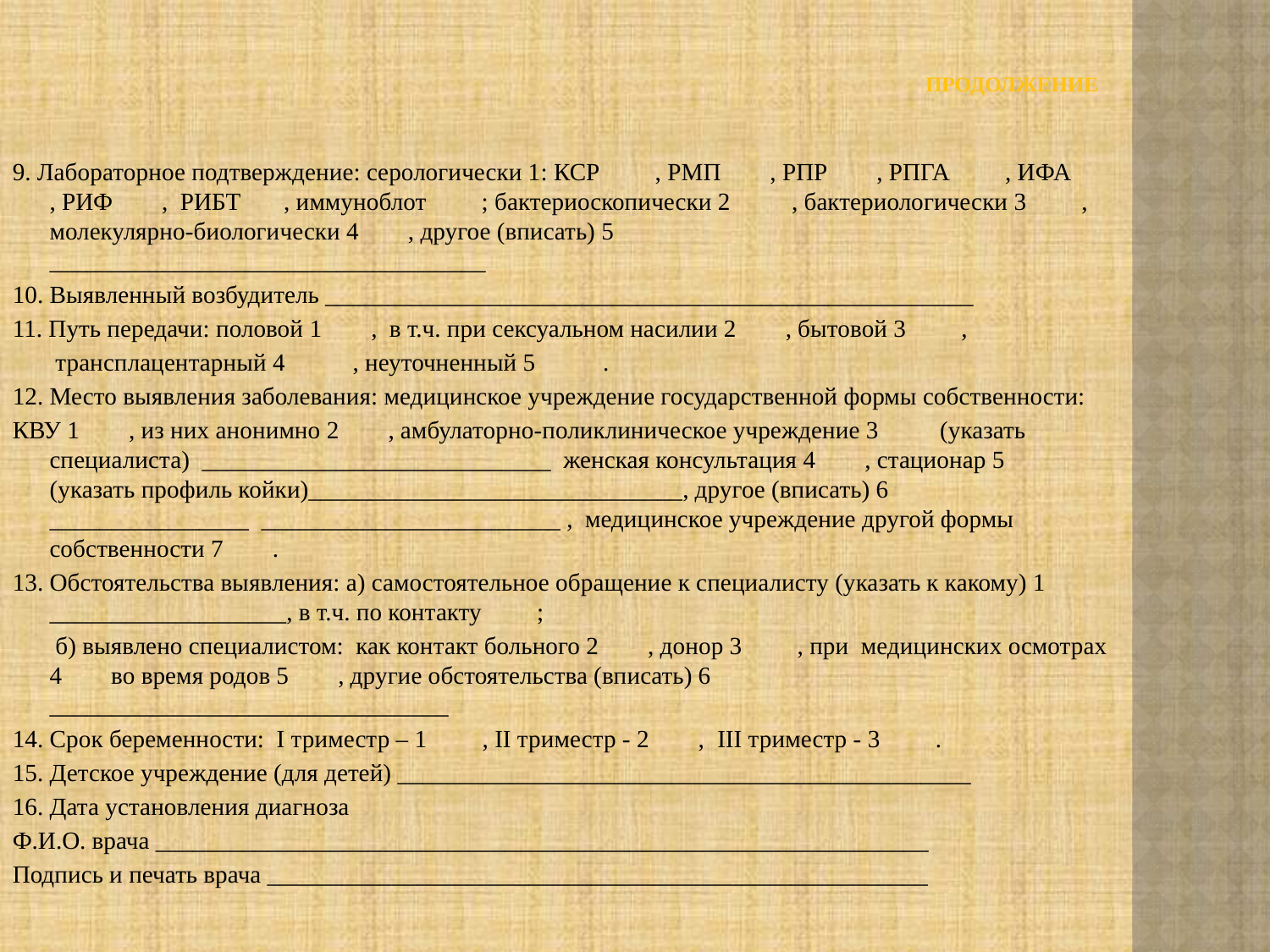

# продолжение

9. Лабораторное подтверждение: серологически 1: КСР         , РМП        , РПР        , РПГА         , ИФА       , РИФ        ,  РИБТ       , иммуноблот         ; бактериоскопически 2          , бактериологически 3         , молекулярно-биологически 4        , другое (вписать) 5          ___________________________________
10. Выявленный возбудитель ____________________________________________________
11. Путь передачи: половой 1        ,  в т.ч. при сексуальном насилии 2        , бытовой 3         ,
       трансплацентарный 4           , неуточненный 5           .
12. Место выявления заболевания: медицинское учреждение государственной формы собственности:
КВУ 1        , из них анонимно 2        , амбулаторно-поликлиническое учреждение 3          (указать специалиста)  ____________________________  женская консультация 4        , стационар 5           (указать профиль койки)______________________________, другое (вписать) 6         ________________  ________________________ ,  медицинское учреждение другой формы собственности 7        .
13. Обстоятельства выявления: а) самостоятельное обращение к специалисту (указать к какому) 1        ___________________, в т.ч. по контакту         ;
       б) выявлено специалистом:  как контакт больного 2        , донор 3         , при  медицинских осмотрах 4        во время родов 5        , другие обстоятельства (вписать) 6             ________________________________
14. Срок беременности:  I триместр – 1         , II триместр - 2        ,  III триместр - 3         .
15. Детское учреждение (для детей) ______________________________________________
16. Дата установления диагноза
Ф.И.О. врача ______________________________________________________________
Подпись и печать врача _____________________________________________________